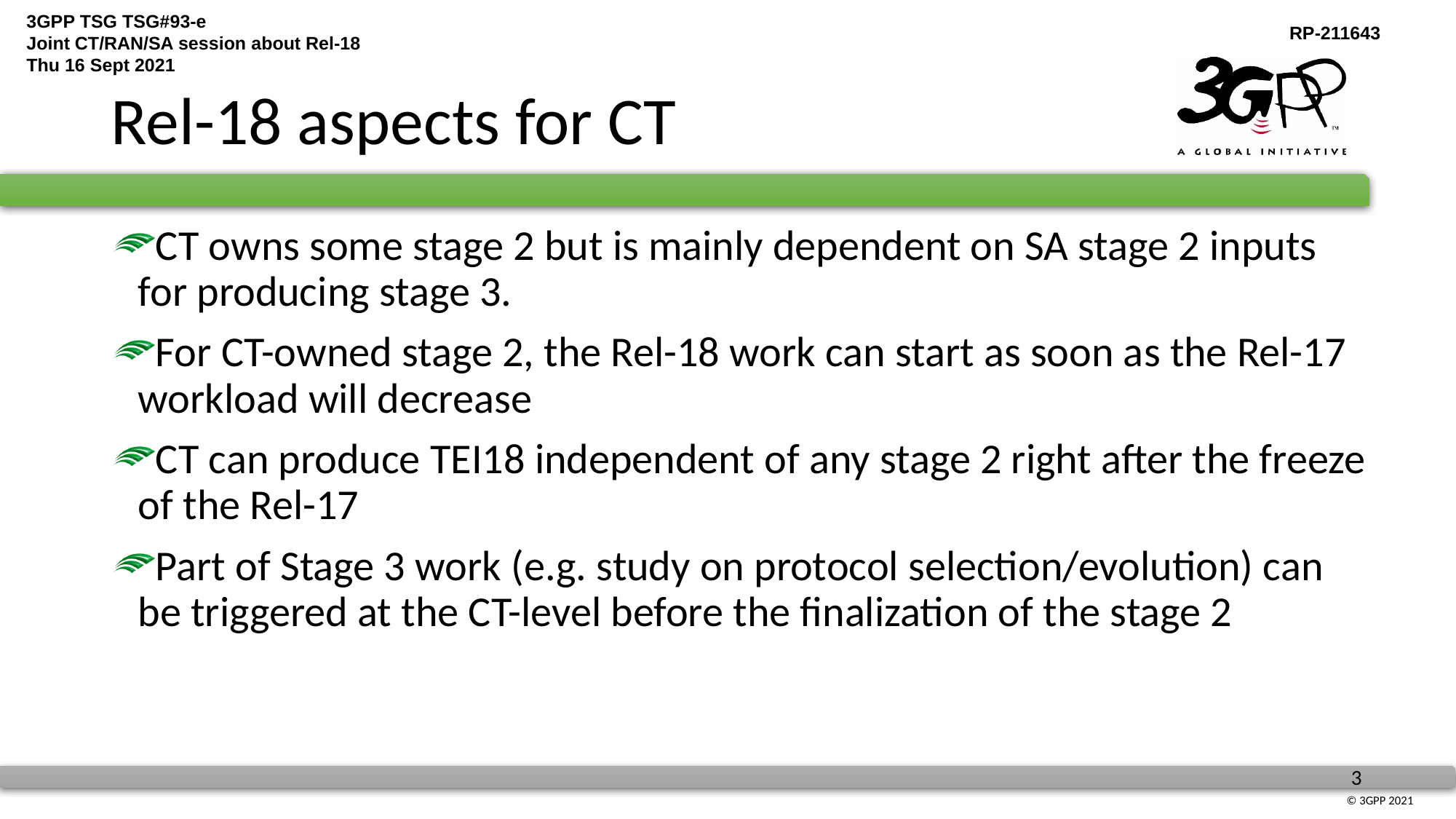

# Rel-18 aspects for CT
CT owns some stage 2 but is mainly dependent on SA stage 2 inputs for producing stage 3.
For CT-owned stage 2, the Rel-18 work can start as soon as the Rel-17 workload will decrease
CT can produce TEI18 independent of any stage 2 right after the freeze of the Rel-17
Part of Stage 3 work (e.g. study on protocol selection/evolution) can be triggered at the CT-level before the finalization of the stage 2